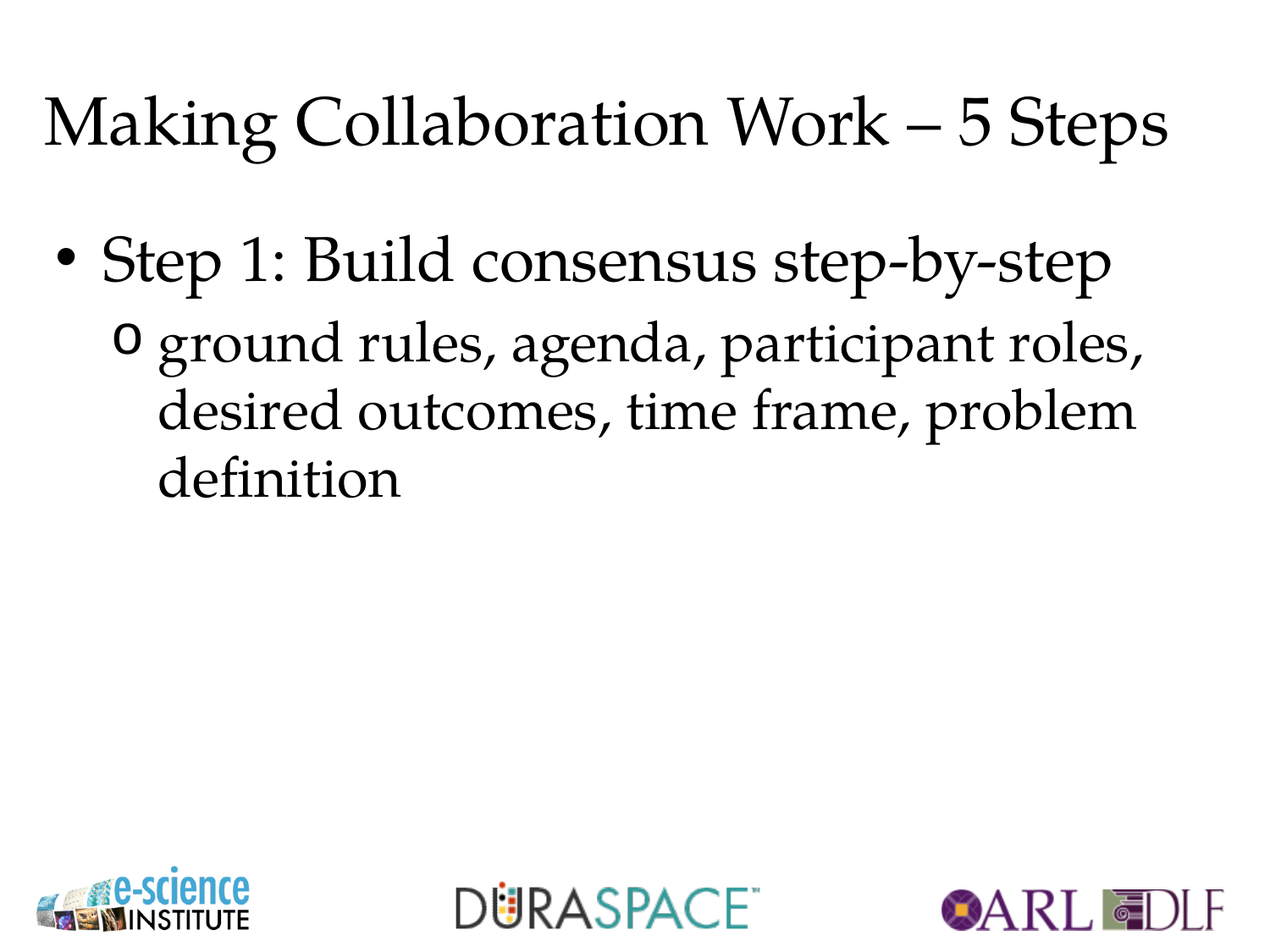

# Making Collaboration Work – 5 Steps
Step 1: Build consensus step-by-step
ground rules, agenda, participant roles, desired outcomes, time frame, problem definition